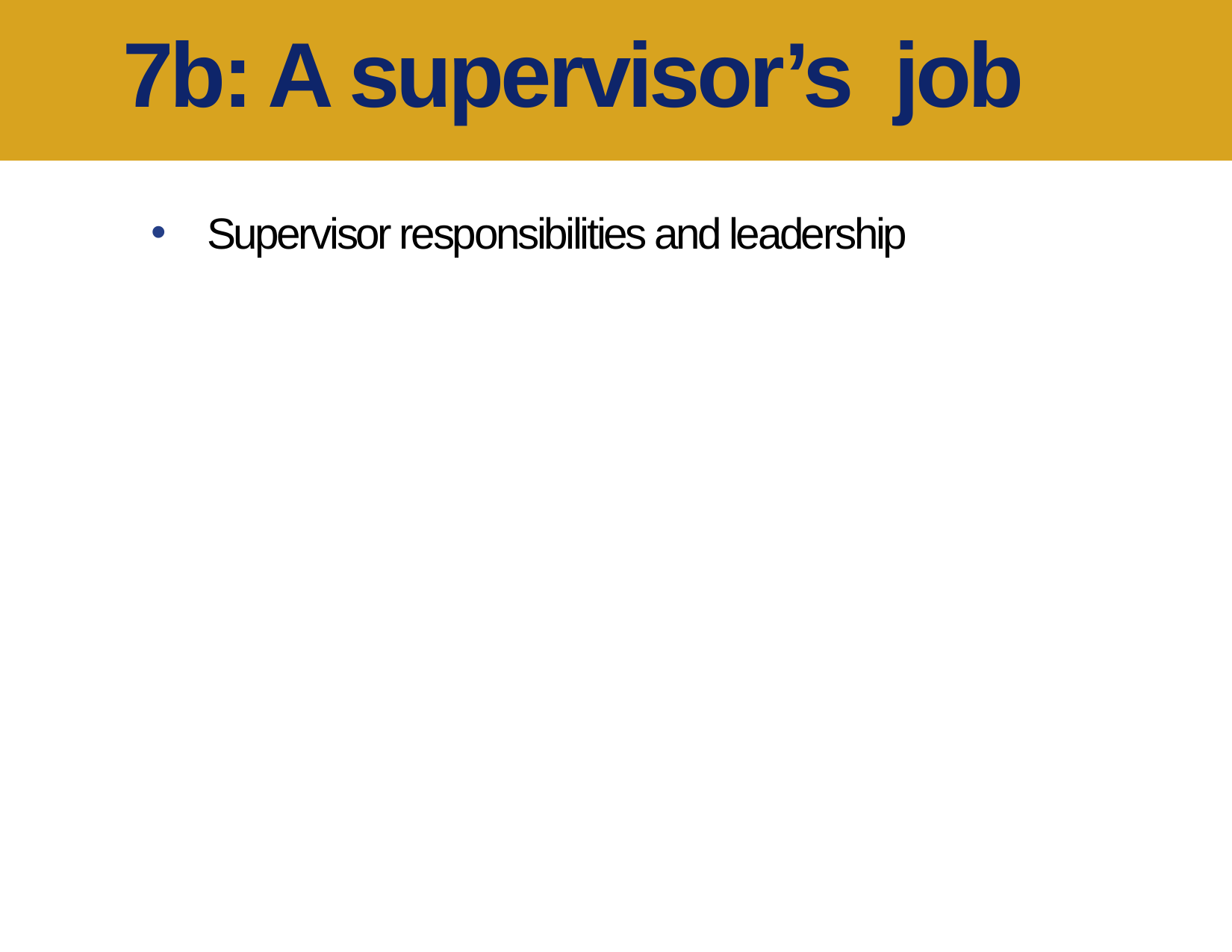

7b: A supervisor’s  job
Supervisor responsibilities and leadership
Author Name and Degree Here
MEASURE Evaluation
Your organization here

DATE FOR PRESENTATION IF NECESSARY
NAME OF MEETING